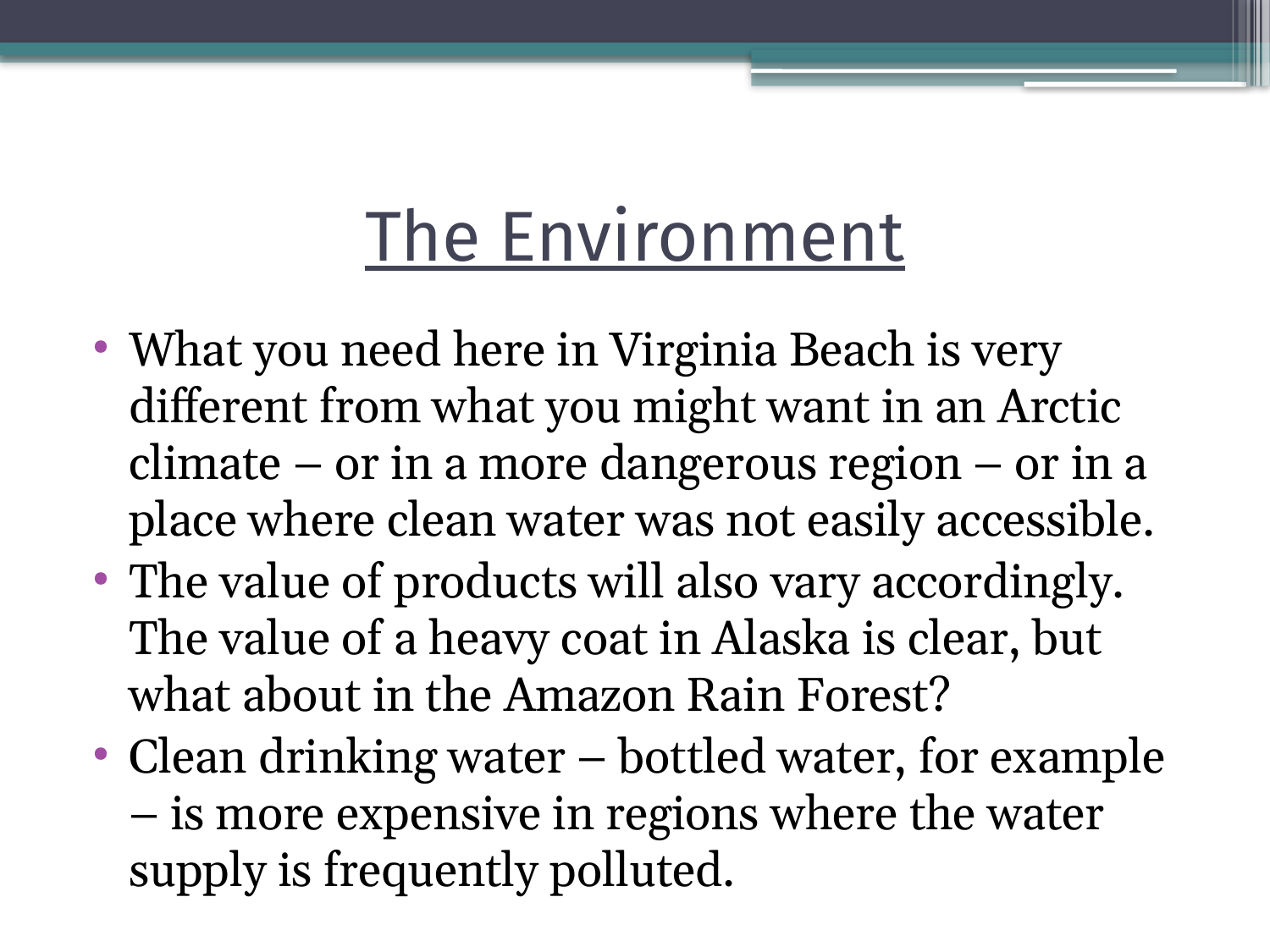

# The Environment
What you need here in Virginia Beach is very different from what you might want in an Arctic climate – or in a more dangerous region – or in a place where clean water was not easily accessible.
The value of products will also vary accordingly.  The value of a heavy coat in Alaska is clear, but what about in the Amazon Rain Forest?
Clean drinking water – bottled water, for example – is more expensive in regions where the water supply is frequently polluted.